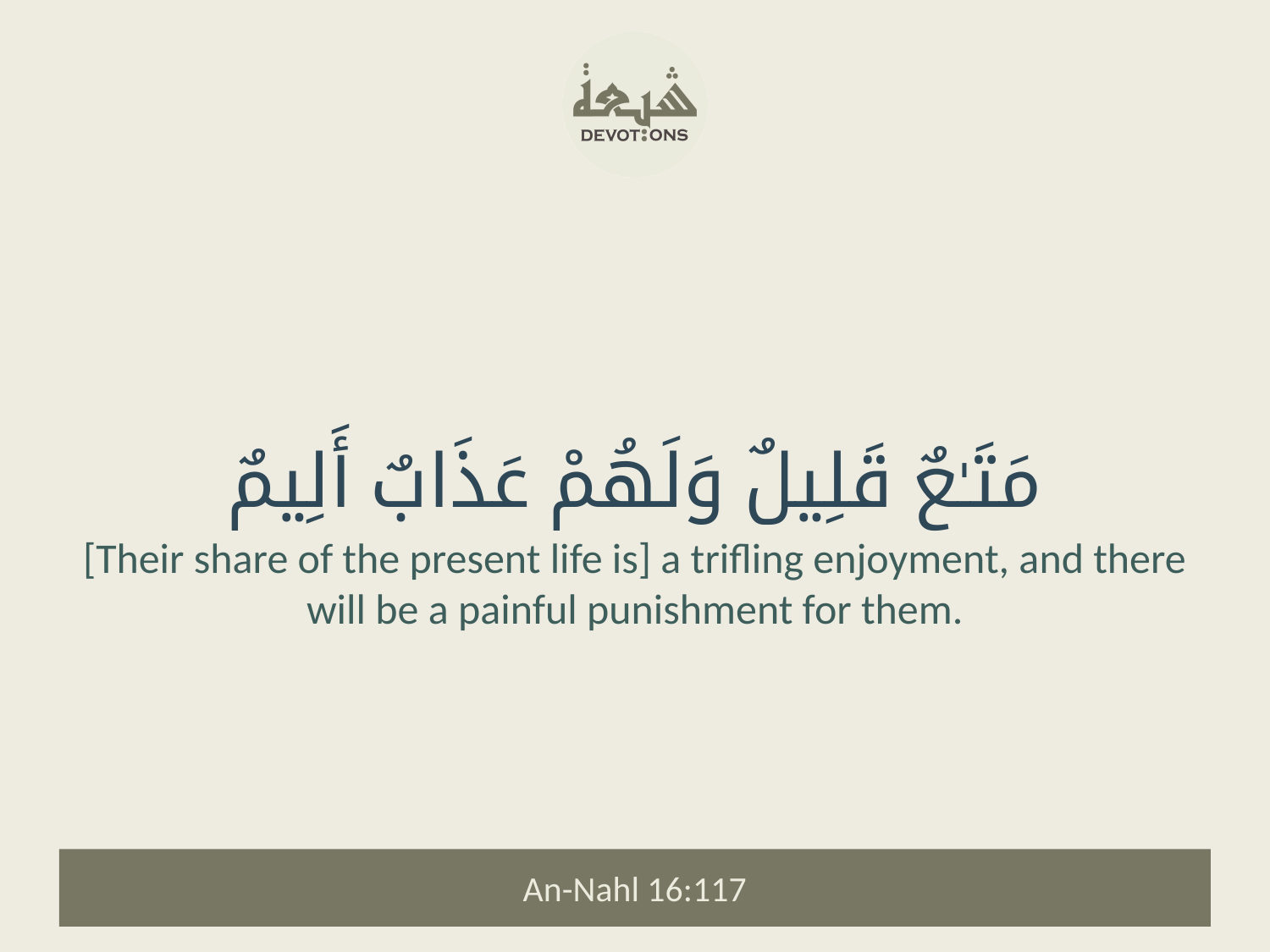

مَتَـٰعٌ قَلِيلٌ وَلَهُمْ عَذَابٌ أَلِيمٌ
[Their share of the present life is] a trifling enjoyment, and there will be a painful punishment for them.
An-Nahl 16:117